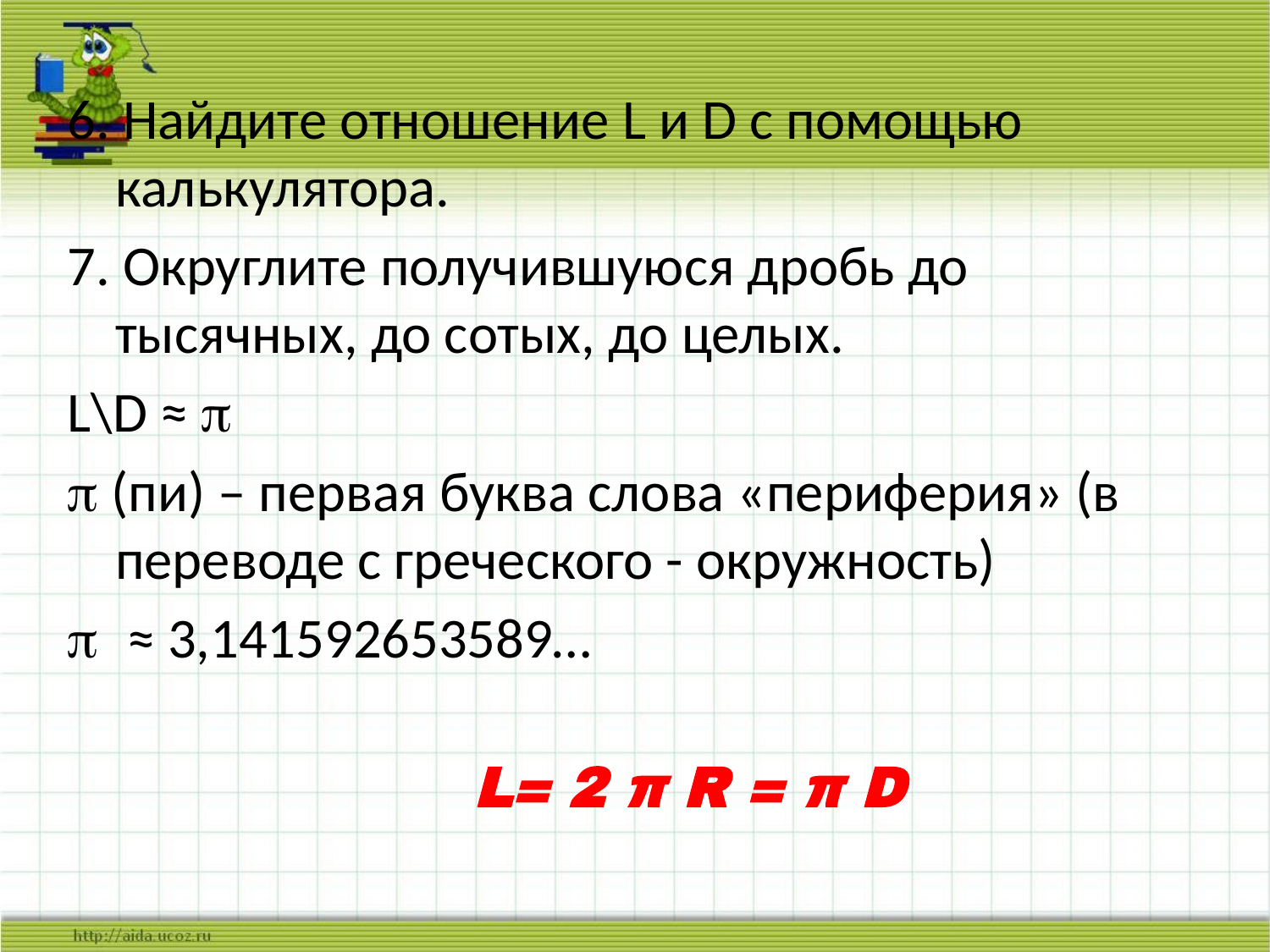

6. Найдите отношение L и D с помощью калькулятора.
7. Округлите получившуюся дробь до тысячных, до сотых, до целых.
L\D ≈ π
π (пи) – первая буква слова «периферия» (в переводе с греческого - окружность)
π ≈ 3,141592653589…

L= 2 π R = π D